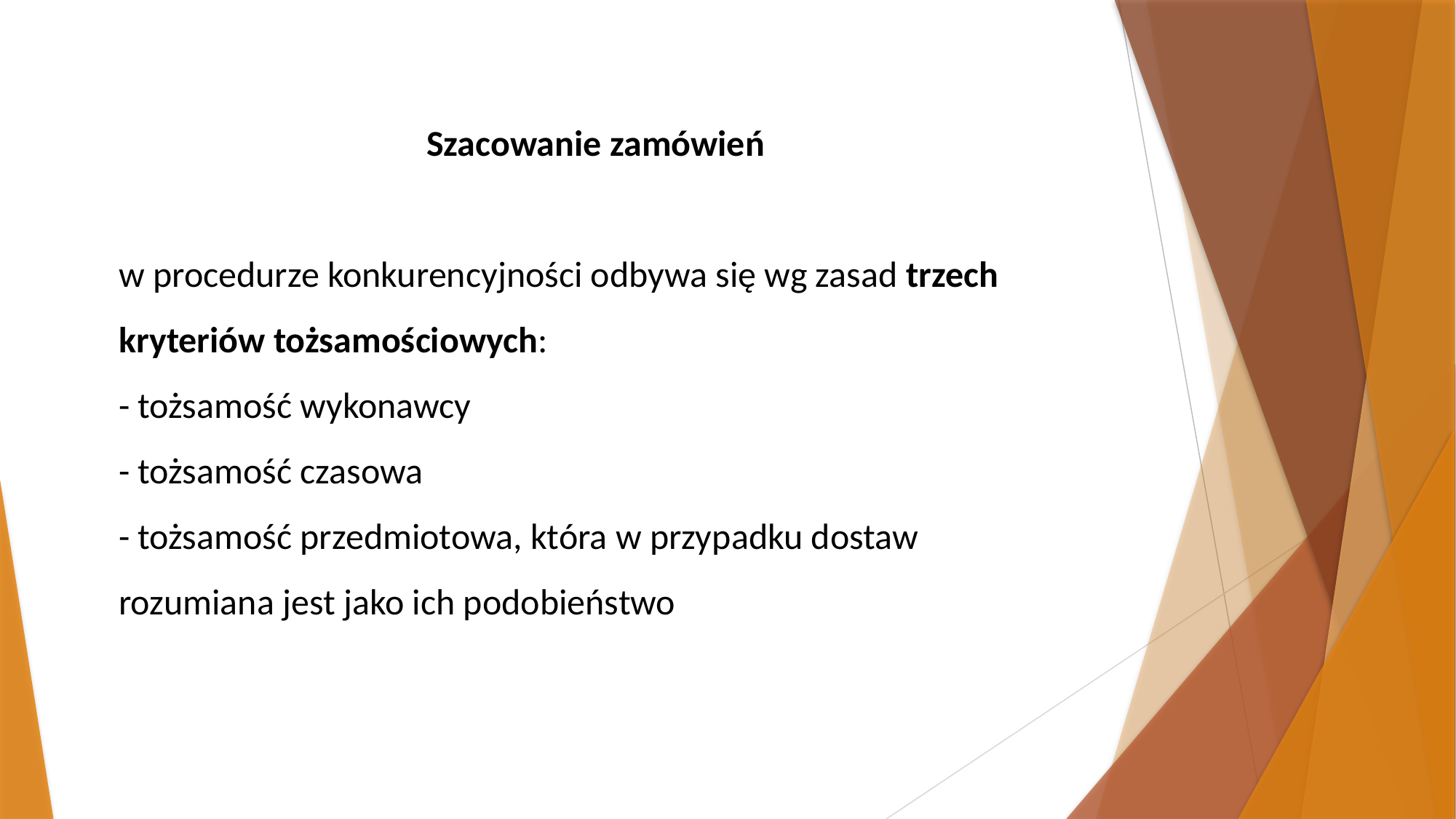

Szacowanie zamówień

w procedurze konkurencyjności odbywa się wg zasad trzech kryteriów tożsamościowych:
- tożsamość wykonawcy
- tożsamość czasowa
- tożsamość przedmiotowa, która w przypadku dostaw rozumiana jest jako ich podobieństwo